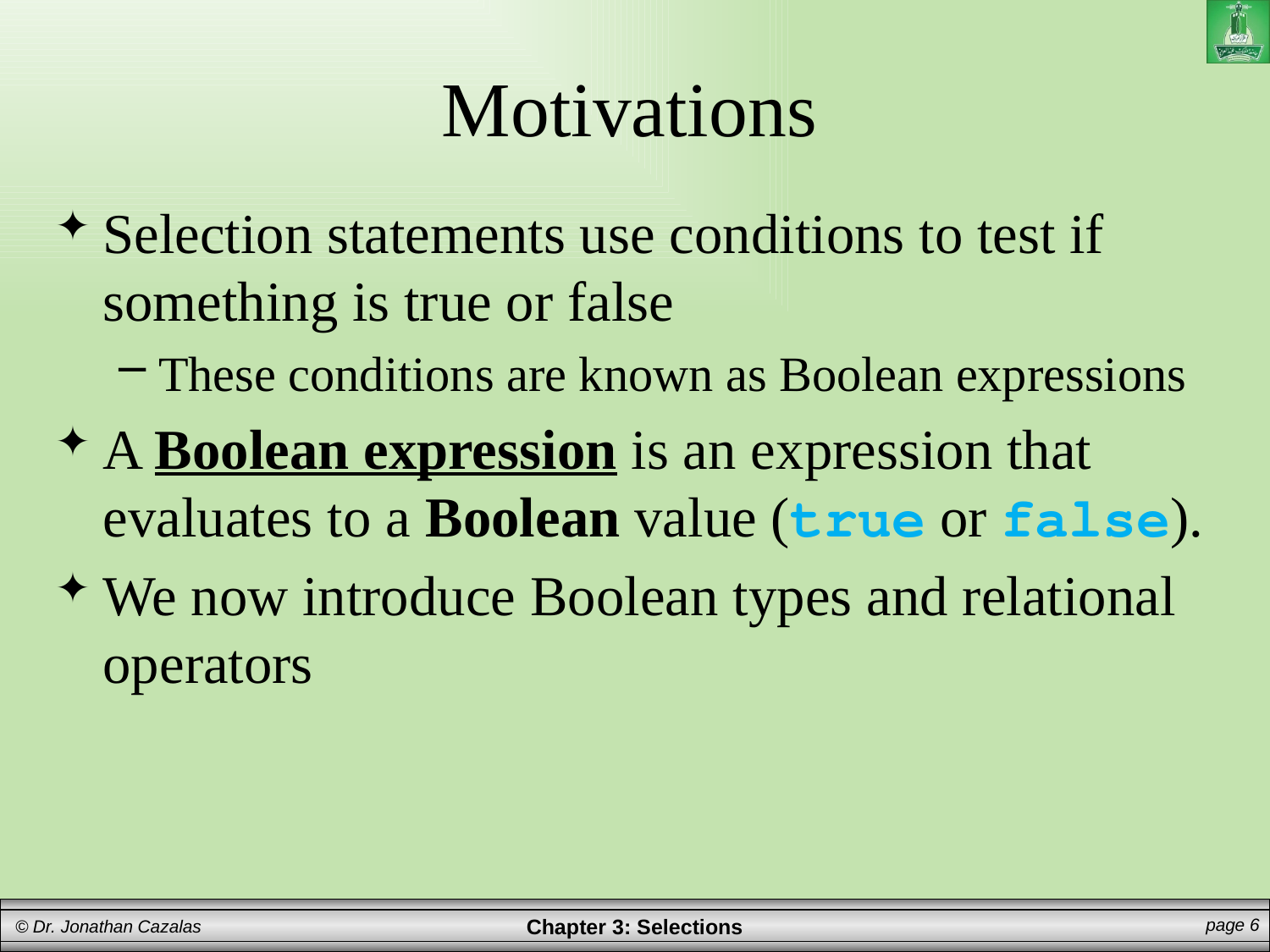

# Motivations
Selection statements use conditions to test if something is true or false
These conditions are known as Boolean expressions
A Boolean expression is an expression that evaluates to a Boolean value (true or false).
We now introduce Boolean types and relational operators